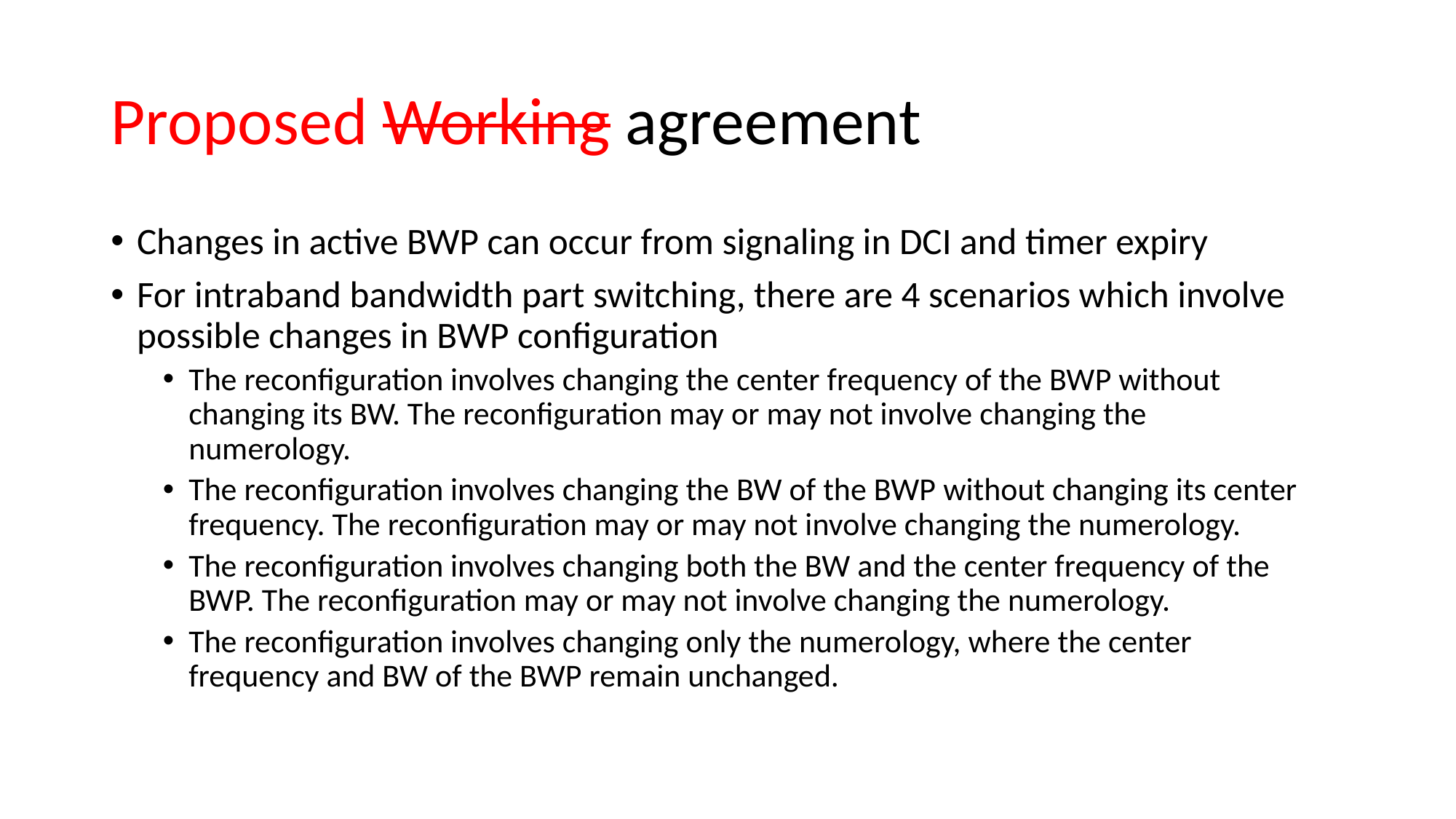

# Proposed Working agreement
Changes in active BWP can occur from signaling in DCI and timer expiry
For intraband bandwidth part switching, there are 4 scenarios which involve possible changes in BWP configuration
The reconfiguration involves changing the center frequency of the BWP without changing its BW. The reconfiguration may or may not involve changing the numerology.
The reconfiguration involves changing the BW of the BWP without changing its center frequency. The reconfiguration may or may not involve changing the numerology.
The reconfiguration involves changing both the BW and the center frequency of the BWP. The reconfiguration may or may not involve changing the numerology.
The reconfiguration involves changing only the numerology, where the center frequency and BW of the BWP remain unchanged.